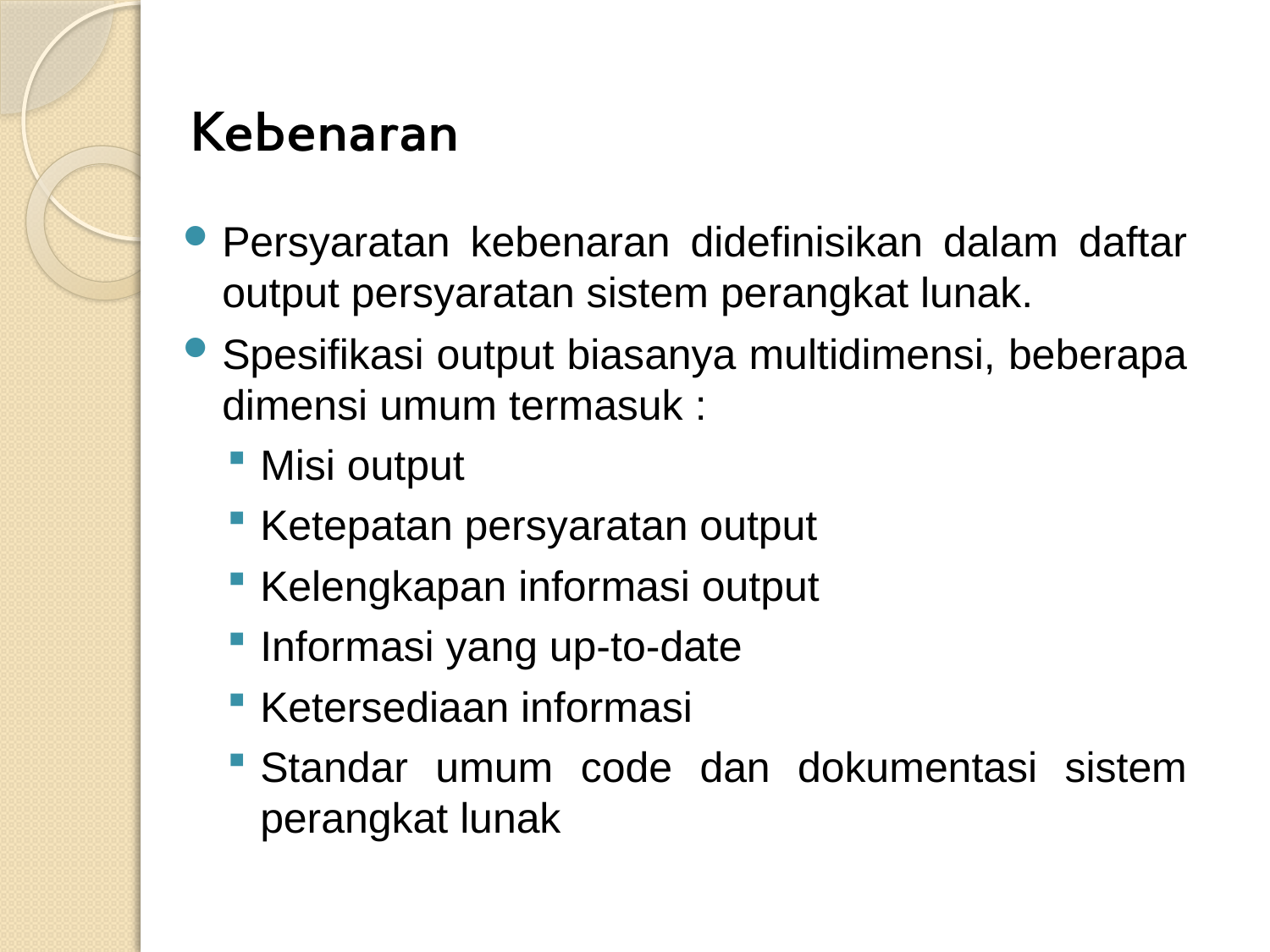

# Kebenaran
Persyaratan kebenaran didefinisikan dalam daftar output persyaratan sistem perangkat lunak.
Spesifikasi output biasanya multidimensi, beberapa dimensi umum termasuk :
Misi output
Ketepatan persyaratan output
Kelengkapan informasi output
Informasi yang up-to-date
Ketersediaan informasi
Standar umum code dan dokumentasi sistem perangkat lunak